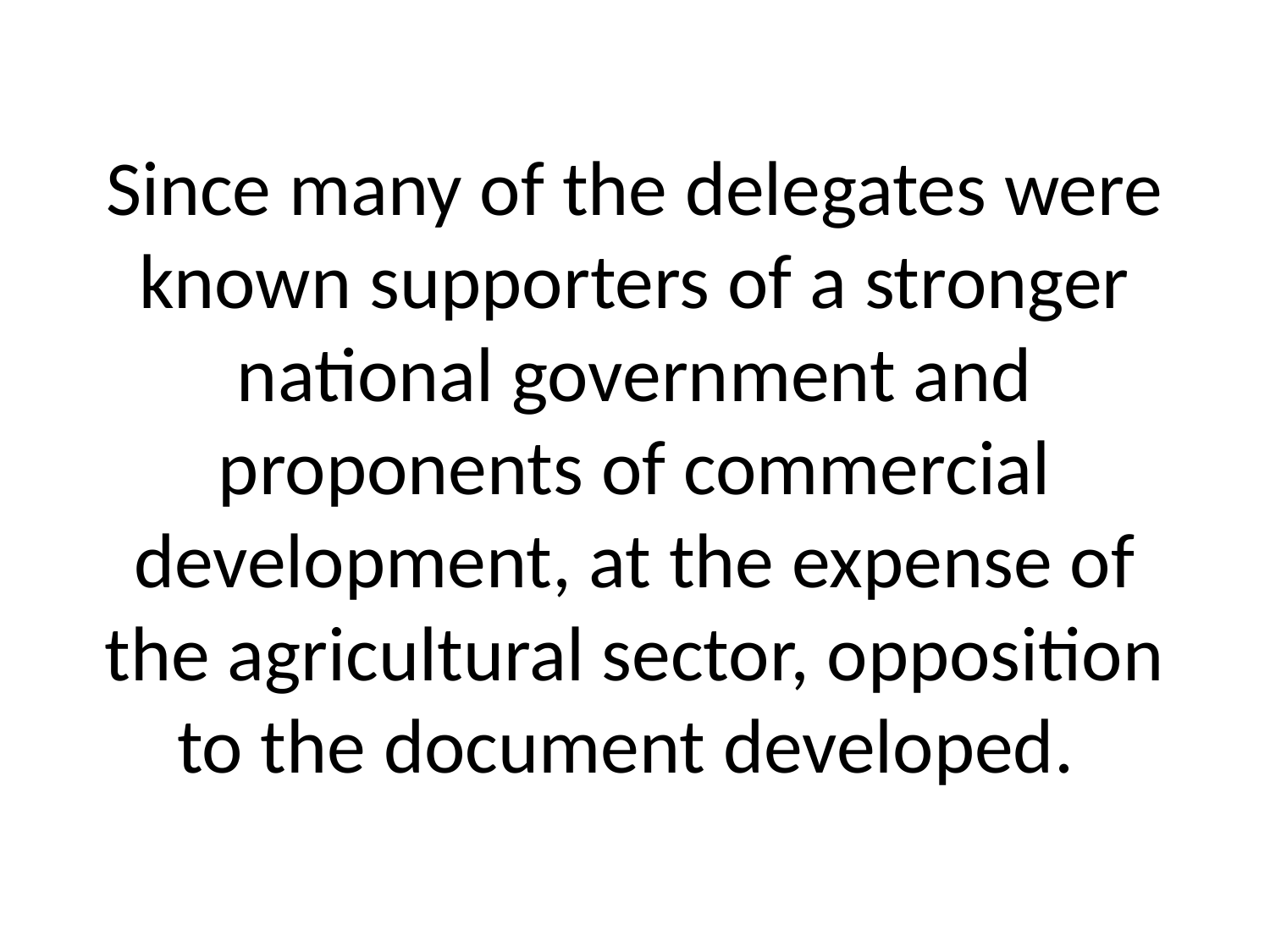

# Since many of the delegates were known supporters of a stronger national government and proponents of commercial development, at the expense of the agricultural sector, opposition to the document developed.